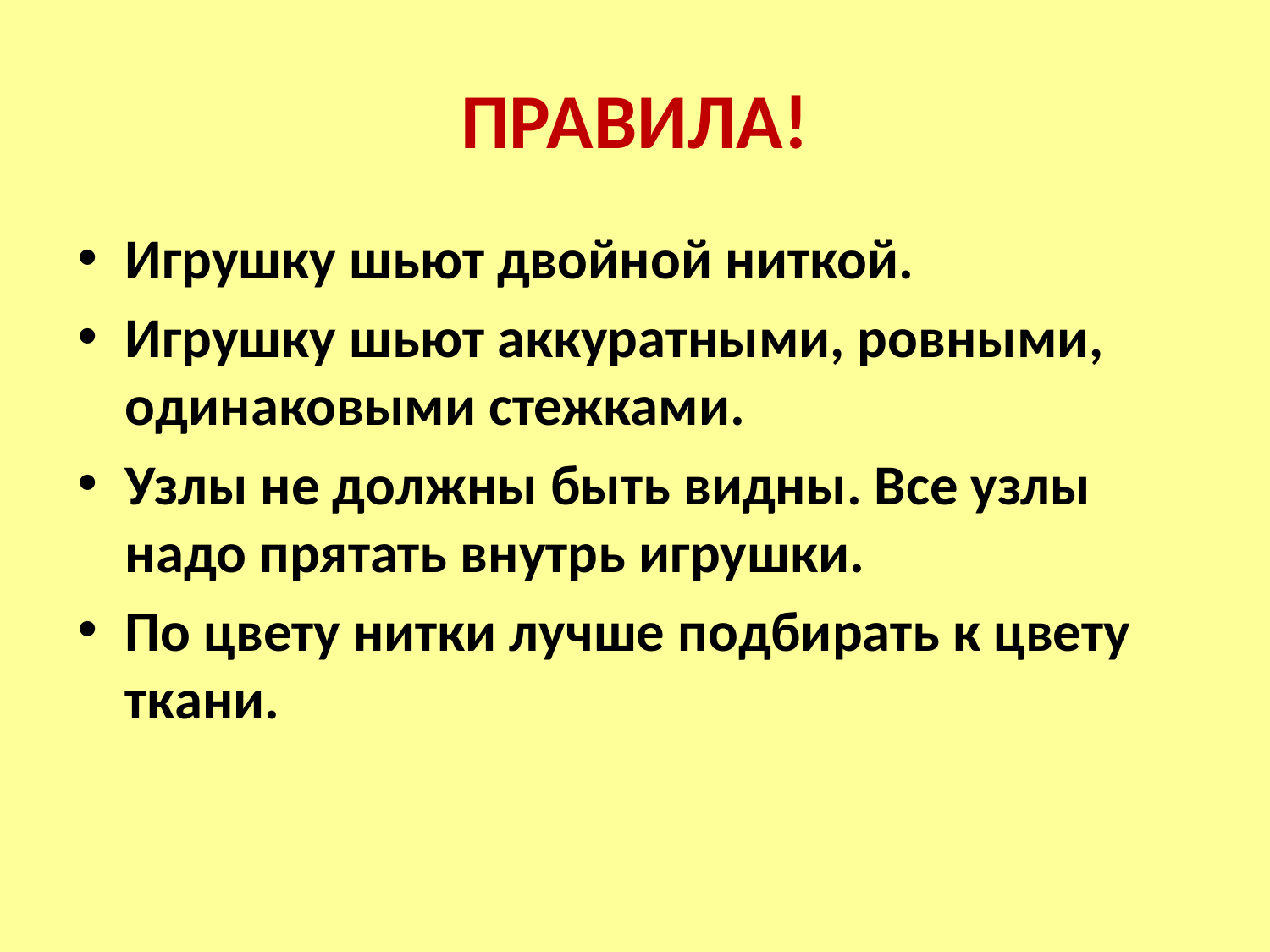

# ПРАВИЛА!
Игрушку шьют двойной ниткой.
Игрушку шьют аккуратными, ровными, одинаковыми стежками.
Узлы не должны быть видны. Все узлы надо прятать внутрь игрушки.
По цвету нитки лучше подбирать к цвету ткани.